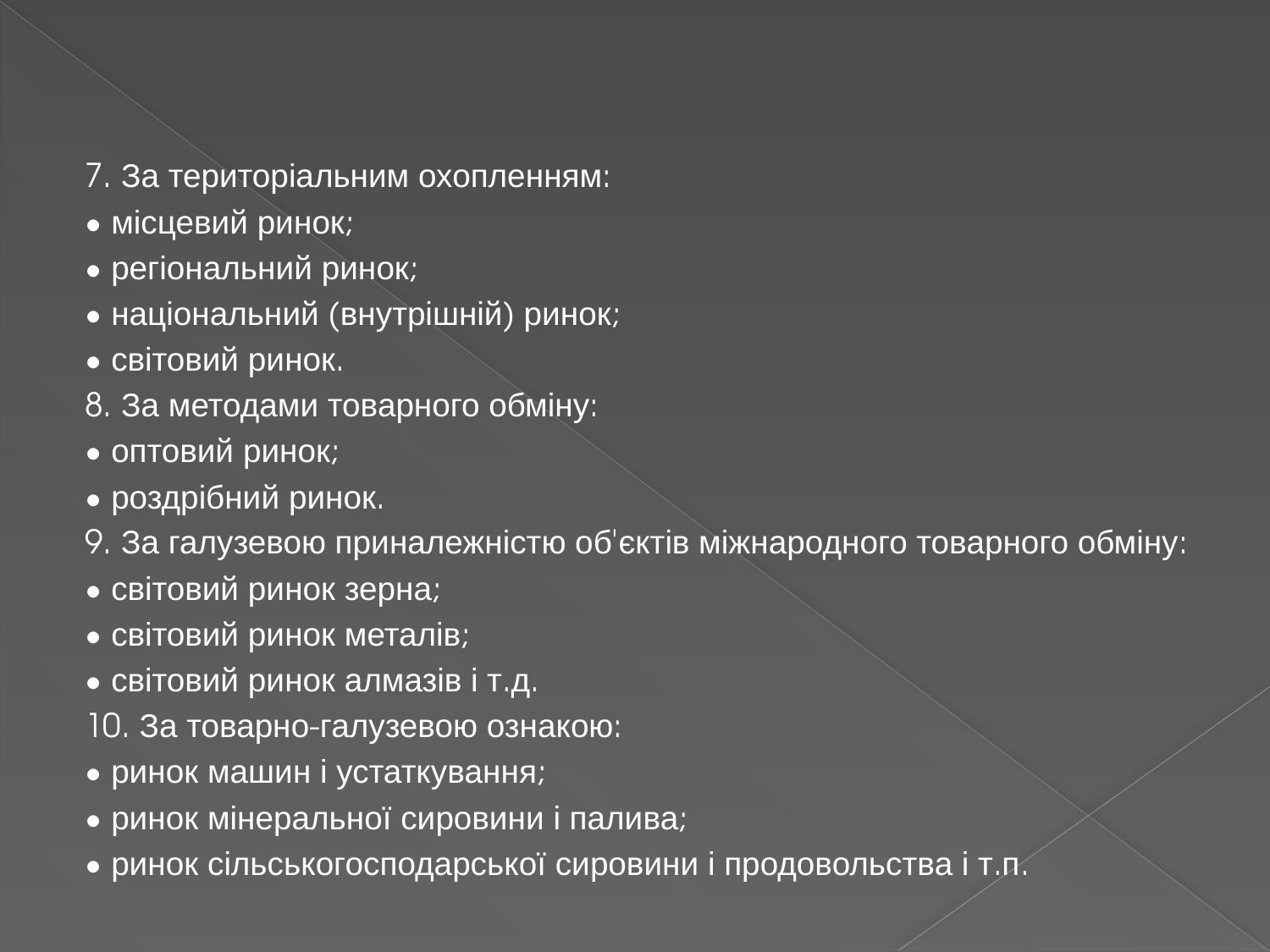

#
7. За територіальним охопленням:
• місцевий ринок;
• регіональний ринок;
• національний (внутрішній) ринок;
• світовий ринок.
8. За методами товарного обміну:
• оптовий ринок;
• роздрібний ринок.
9. За галузевою приналежністю об'єктів міжнародного товарного обміну:
• світовий ринок зерна;
• світовий ринок металів;
• світовий ринок алмазів і т.д.
10. За товарно-галузевою ознакою:
• ринок машин і устаткування;
• ринок мінеральної сировини і палива;
• ринок сільськогосподарської сировини і продовольства і т.п.